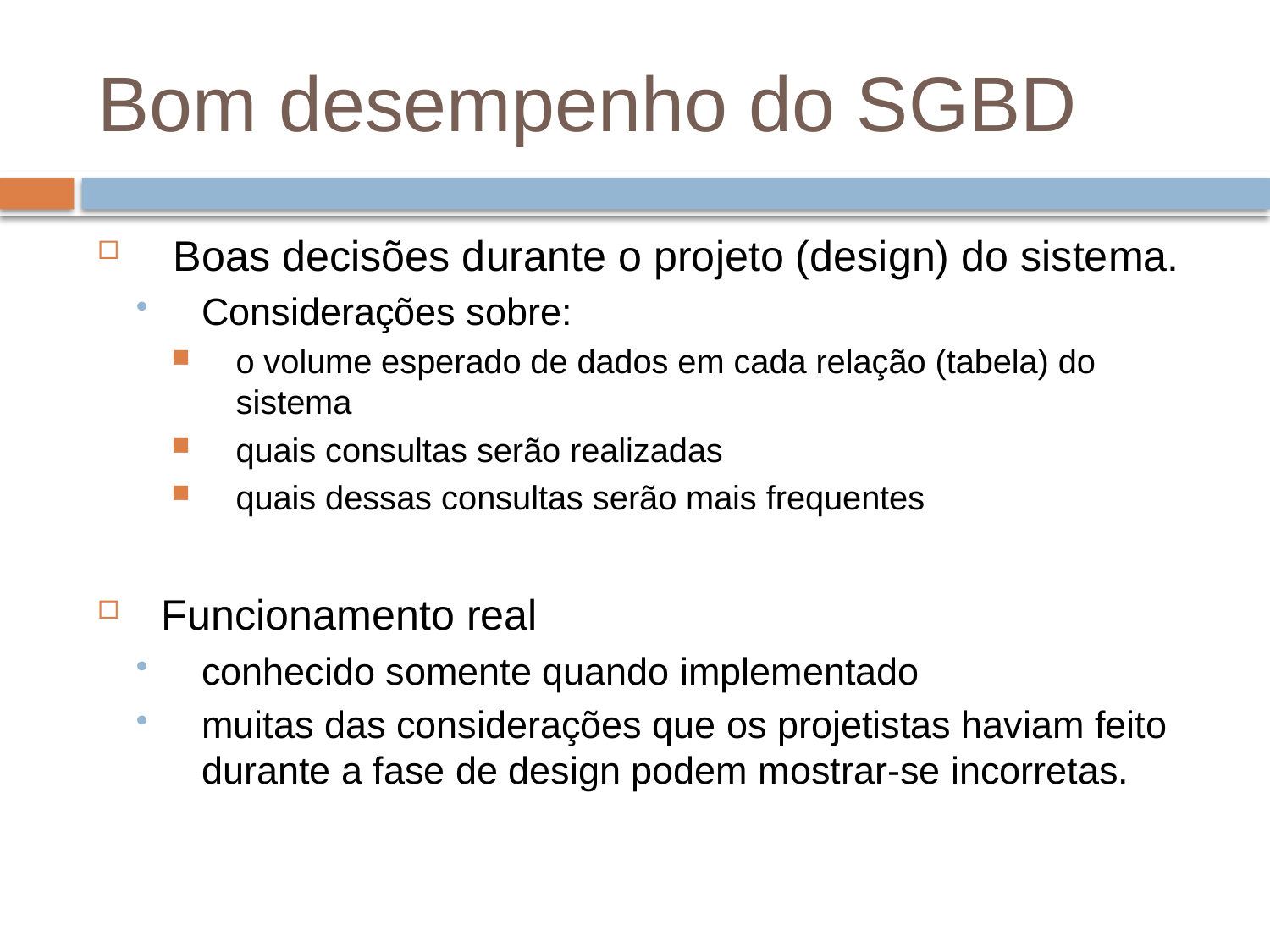

# Bom desempenho do SGBD
 Boas decisões durante o projeto (design) do sistema.
Considerações sobre:
o volume esperado de dados em cada relação (tabela) do sistema
quais consultas serão realizadas
quais dessas consultas serão mais frequentes

Funcionamento real
conhecido somente quando implementado
muitas das considerações que os projetistas haviam feito durante a fase de design podem mostrar-se incorretas.